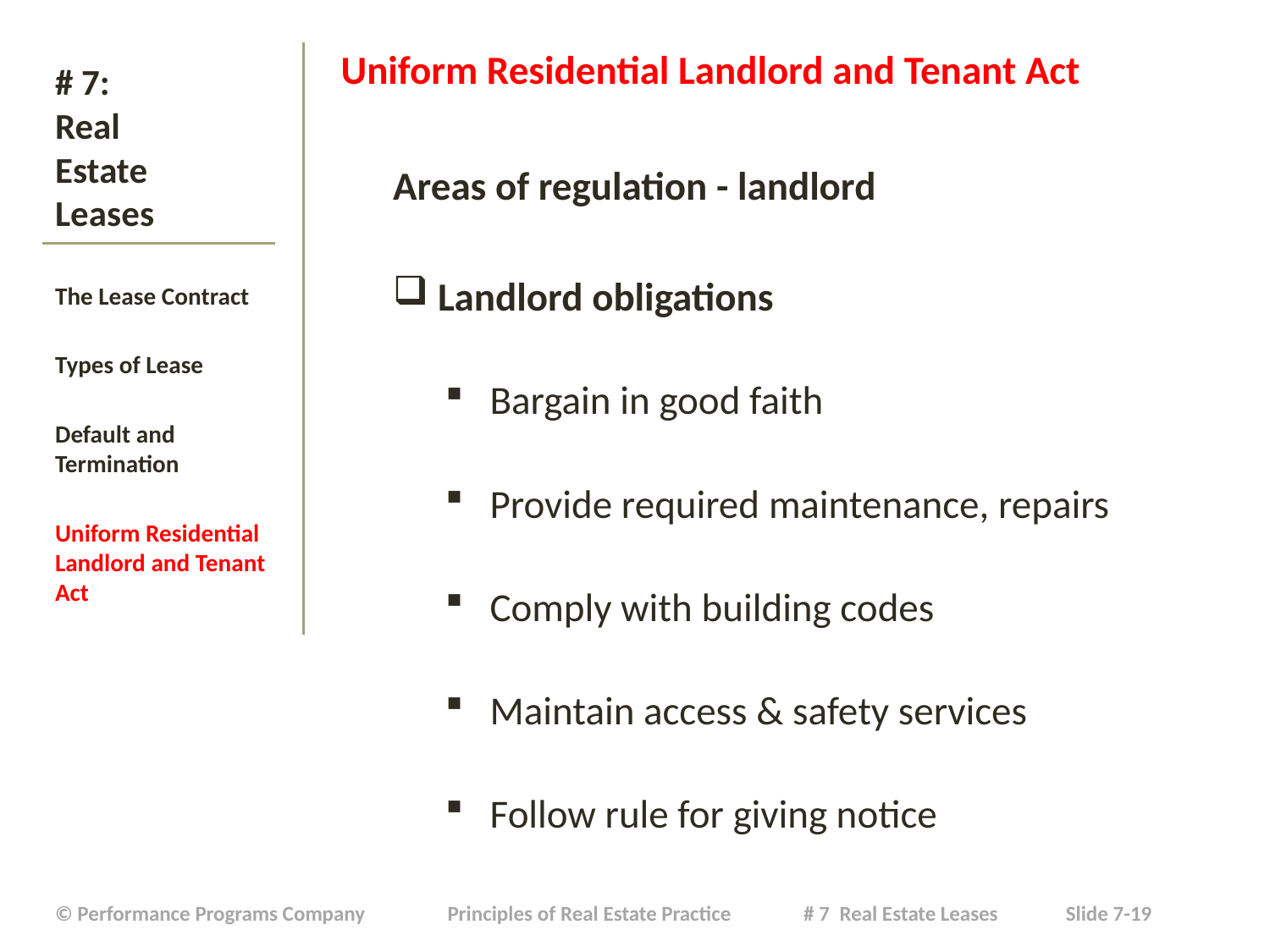

Uniform Residential Landlord and Tenant Act

Areas of regulation - landlord

Landlord obligations
Bargain in good faith
Provide required maintenance, repairs
Comply with building codes
Maintain access & safety services
Follow rule for giving notice

# # 7: Real Estate Leases

The Lease Contract

Types of Lease

Default and Termination

Uniform Residential Landlord and Tenant Act

| © Performance Programs Company Principles of Real Estate Practice # 7 Real Estate Leases Slide 7-19 |
| --- |